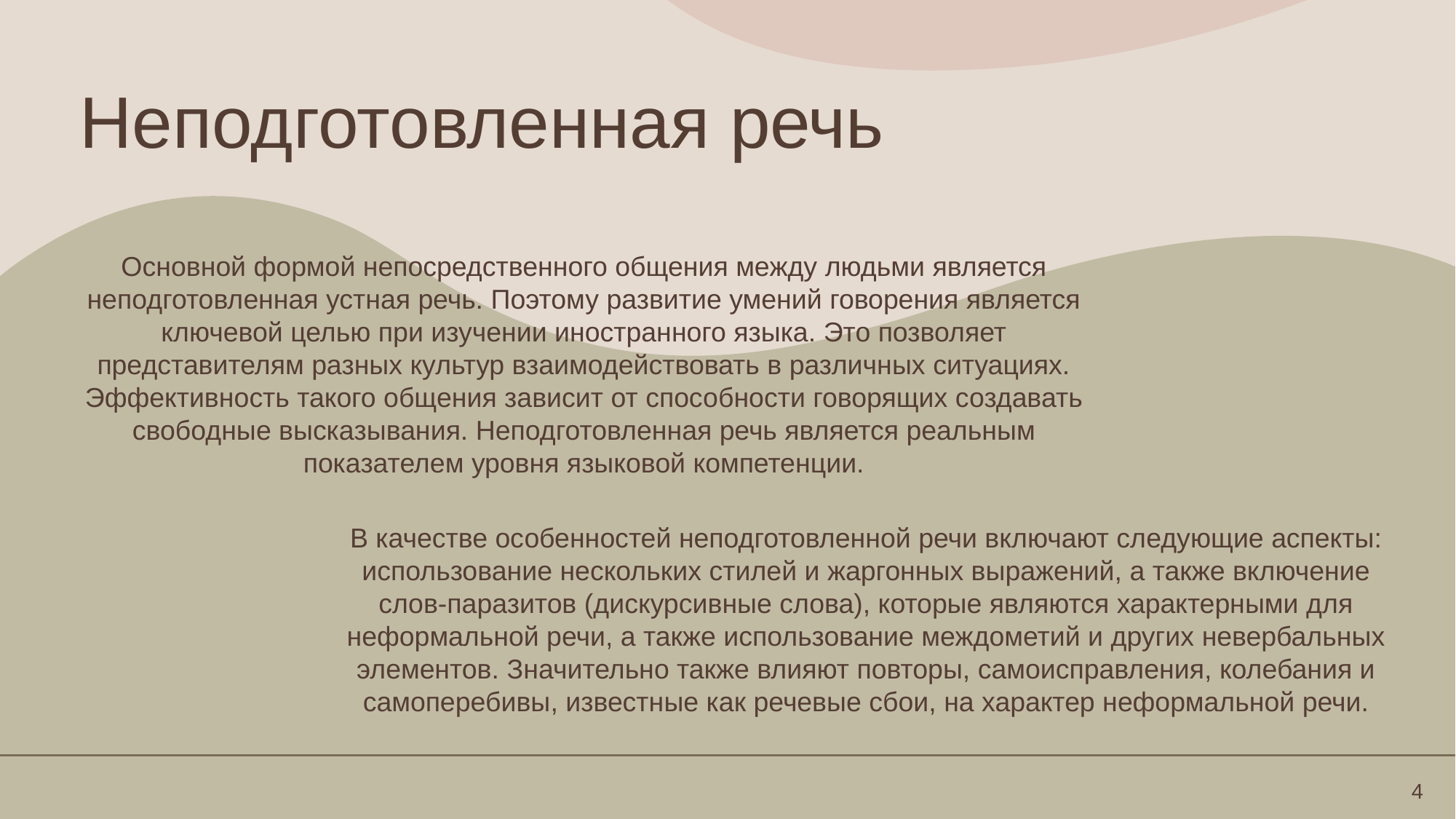

# Неподготовленная речь
Основной формой непосредственного общения между людьми является неподготовленная устная речь. Поэтому развитие умений говорения является ключевой целью при изучении иностранного языка. Это позволяет представителям разных культур взаимодействовать в различных ситуациях. Эффективность такого общения зависит от способности говорящих создавать свободные высказывания. Неподготовленная речь является реальным показателем уровня языковой компетенции.
В качестве особенностей неподготовленной речи включают следующие аспекты: использование нескольких стилей и жаргонных выражений, а также включение слов-паразитов (дискурсивные слова), которые являются характерными для неформальной речи, а также использование междометий и других невербальных элементов. Значительно также влияют повторы, самоисправления, колебания и самоперебивы, известные как речевые сбои, на характер неформальной речи.

4